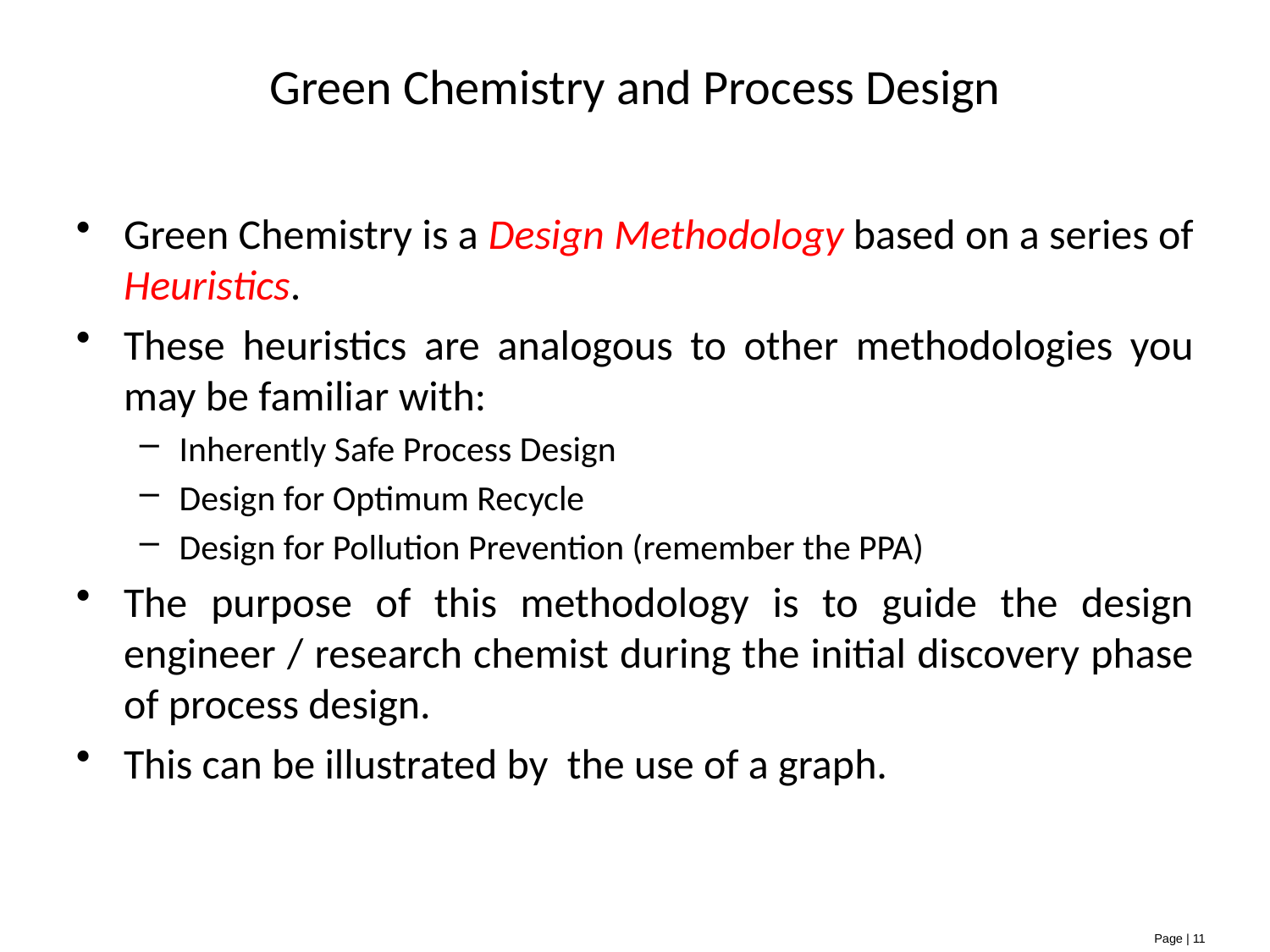

# Green Chemistry and Process Design
Green Chemistry is a Design Methodology based on a series of Heuristics.
These heuristics are analogous to other methodologies you may be familiar with:
Inherently Safe Process Design
Design for Optimum Recycle
Design for Pollution Prevention (remember the PPA)
The purpose of this methodology is to guide the design engineer / research chemist during the initial discovery phase of process design.
This can be illustrated by  the use of a graph.